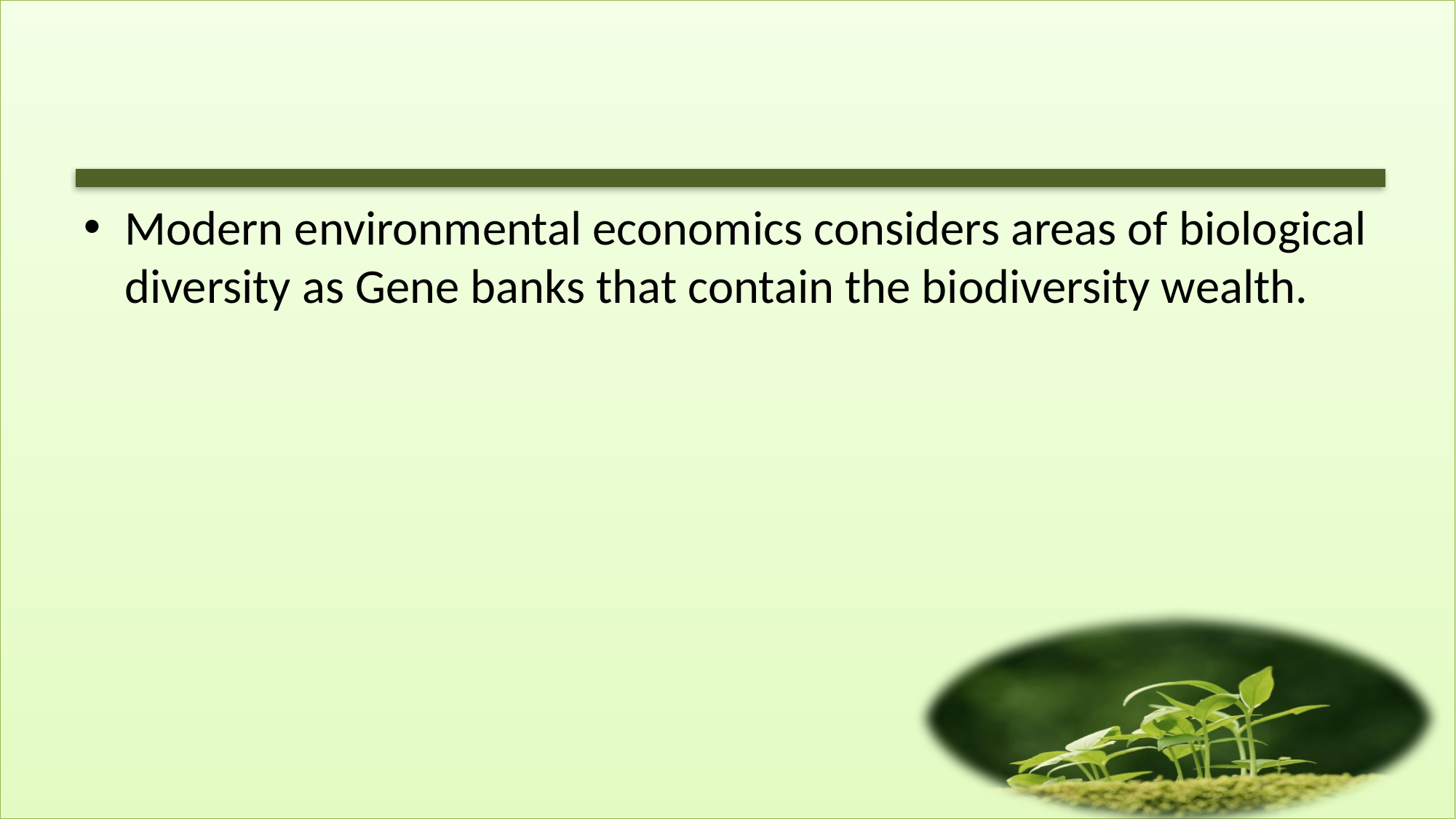

#
Modern environmental economics considers areas of biological diversity as Gene banks that contain the biodiversity wealth.